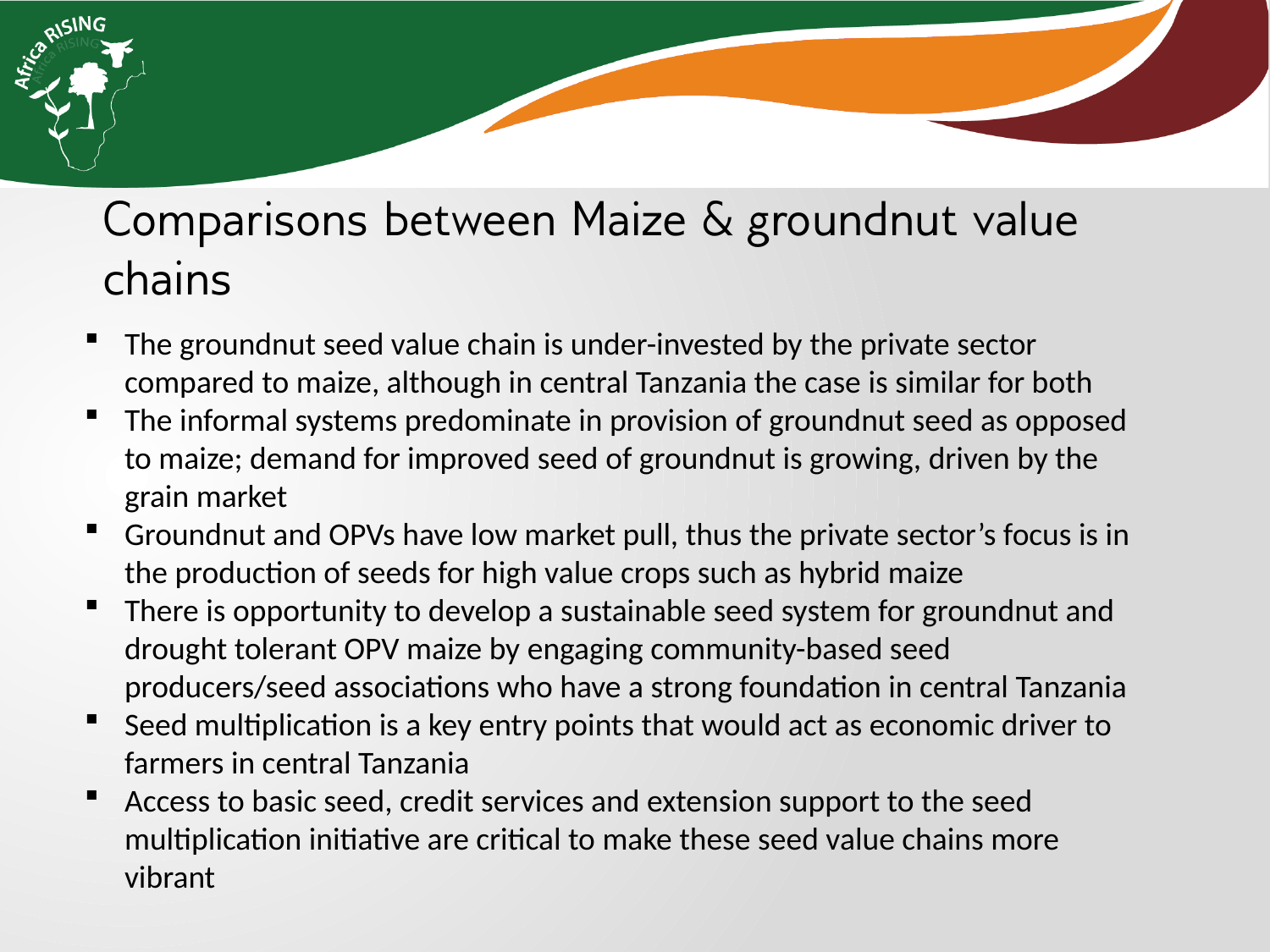

Comparisons between Maize & groundnut value chains

The groundnut seed value chain is under-invested by the private sector compared to maize, although in central Tanzania the case is similar for both
The informal systems predominate in provision of groundnut seed as opposed to maize; demand for improved seed of groundnut is growing, driven by the grain market
Groundnut and OPVs have low market pull, thus the private sector’s focus is in the production of seeds for high value crops such as hybrid maize
There is opportunity to develop a sustainable seed system for groundnut and drought tolerant OPV maize by engaging community-based seed producers/seed associations who have a strong foundation in central Tanzania
Seed multiplication is a key entry points that would act as economic driver to farmers in central Tanzania
Access to basic seed, credit services and extension support to the seed multiplication initiative are critical to make these seed value chains more vibrant